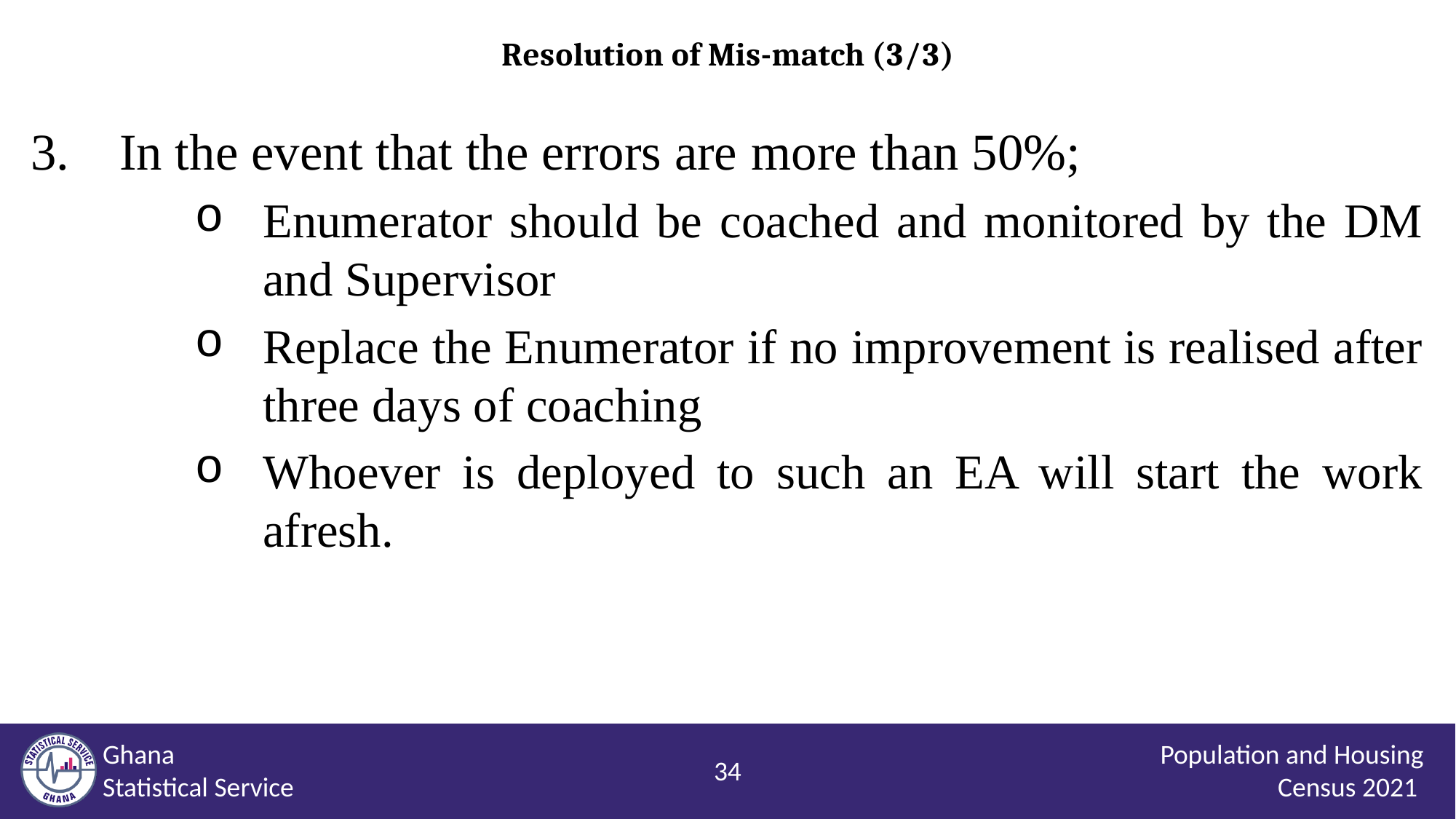

# Resolution of Mis-match (3/3)
In the event that the errors are more than 50%;
Enumerator should be coached and monitored by the DM and Supervisor
Replace the Enumerator if no improvement is realised after three days of coaching
Whoever is deployed to such an EA will start the work afresh.
34